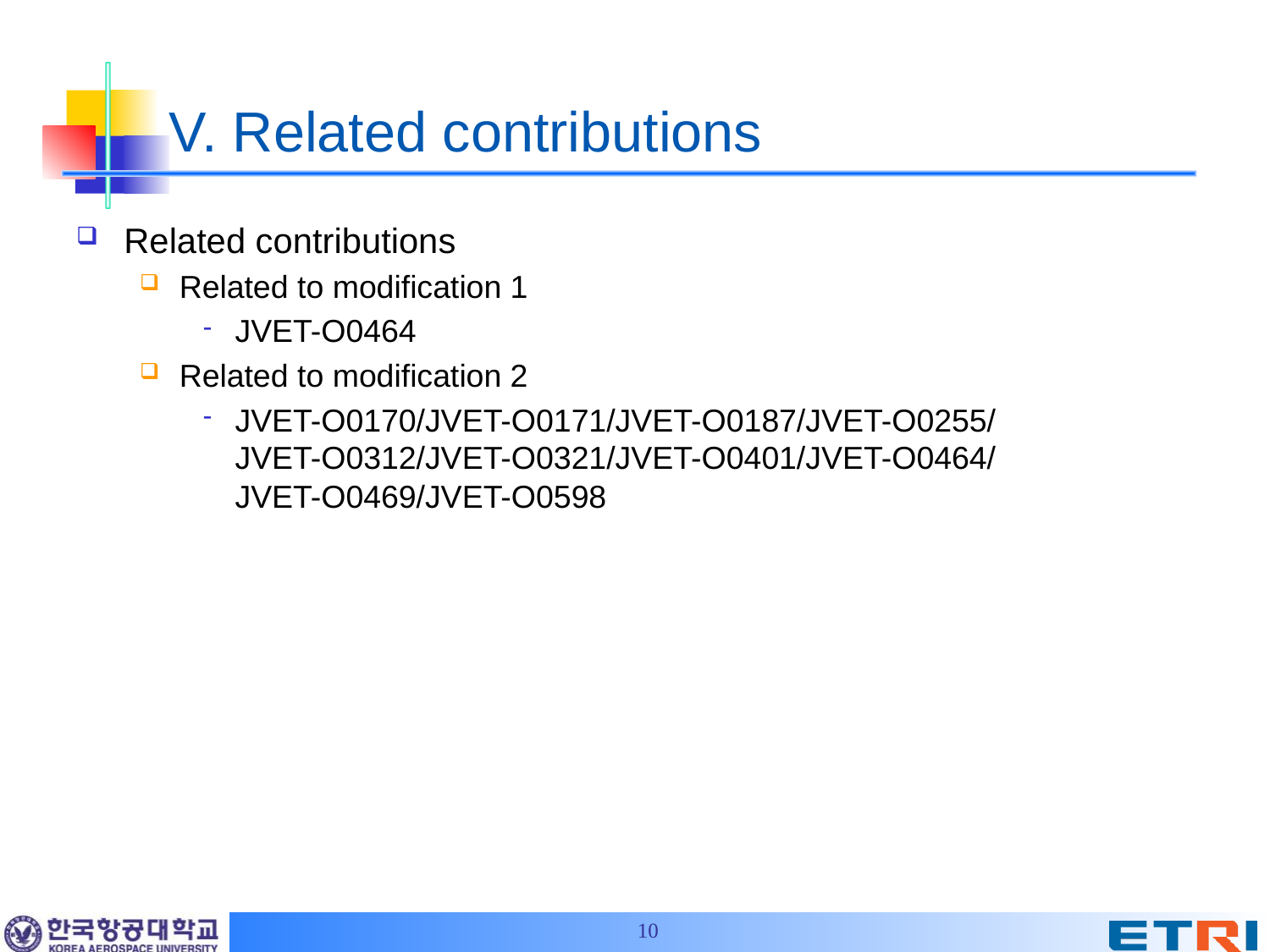

# V. Related contributions
Related contributions
Related to modification 1
JVET-O0464
Related to modification 2
JVET-O0170/JVET-O0171/JVET-O0187/JVET-O0255/
JVET-O0312/JVET-O0321/JVET-O0401/JVET-O0464/
JVET-O0469/JVET-O0598